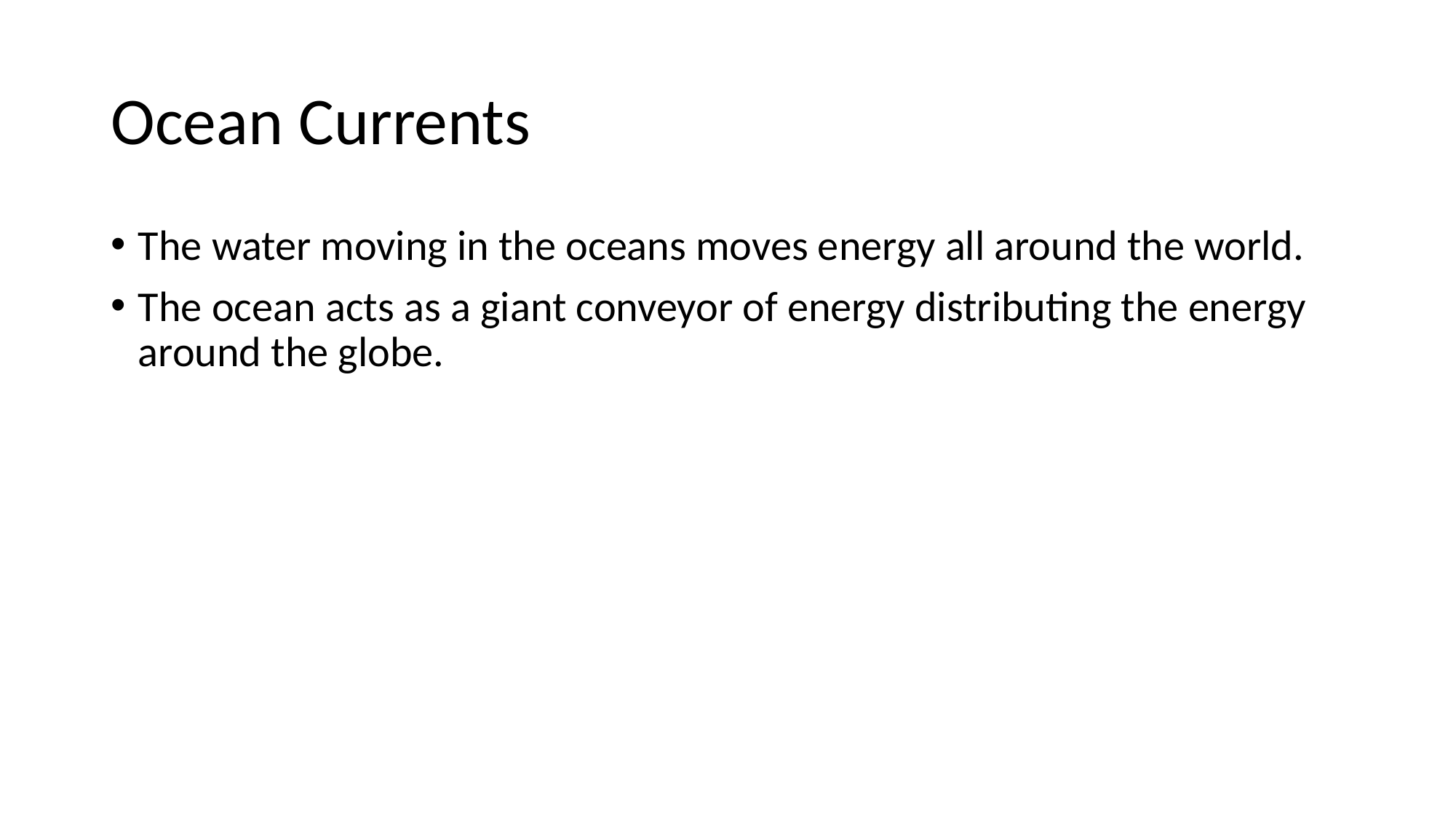

# Ocean Currents
The water moving in the oceans moves energy all around the world.
The ocean acts as a giant conveyor of energy distributing the energy around the globe.